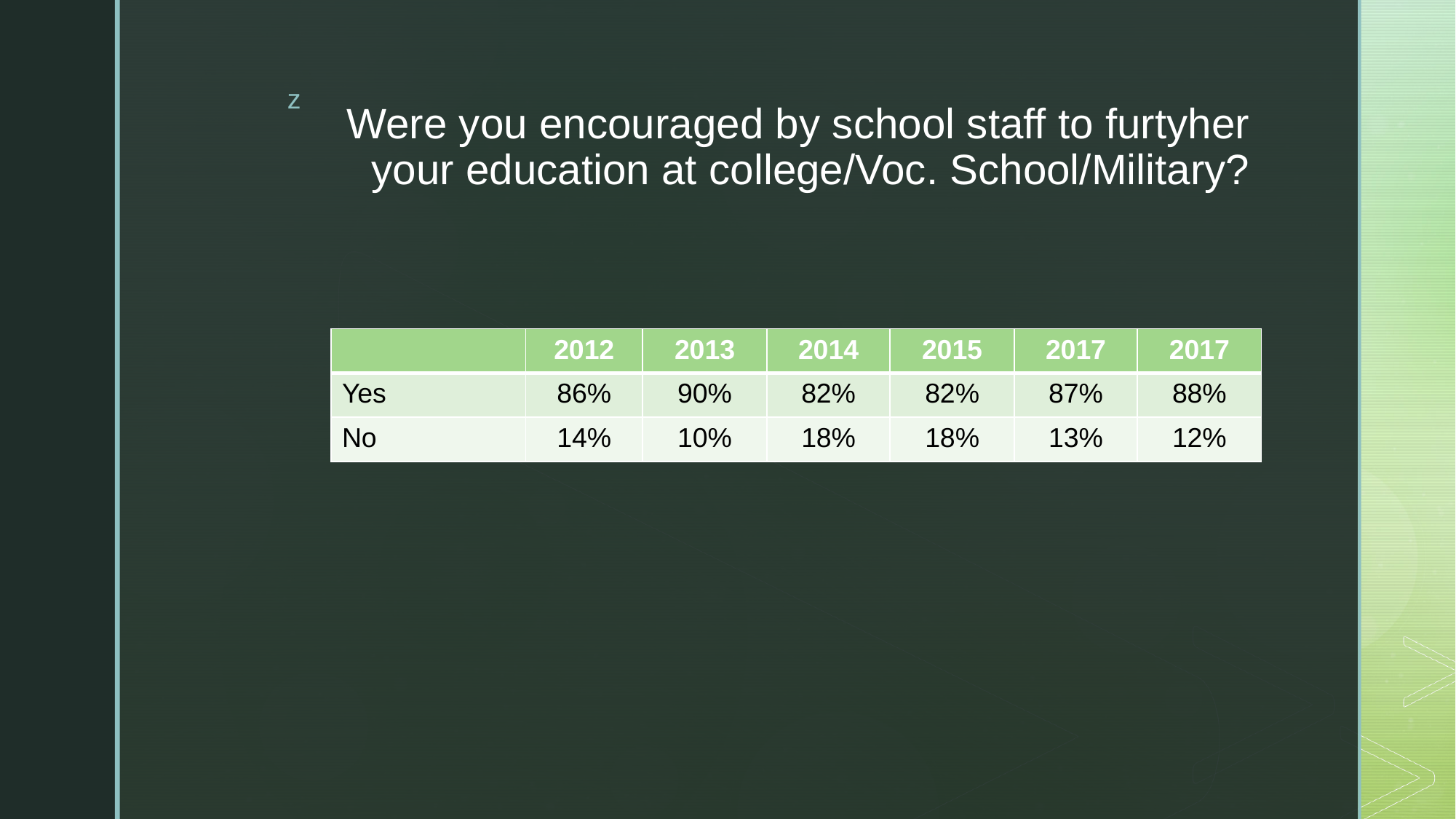

# Were you encouraged by school staff to furtyher your education at college/Voc. School/Military?

|  | 2012 | 2013 | 2014 | 2015 | 2017 | 2017 |
| --- | --- | --- | --- | --- | --- | --- |
| Yes | 86% | 90% | 82% | 82% | 87% | 88% |
| No | 14% | 10% | 18% | 18% | 13% | 12% |